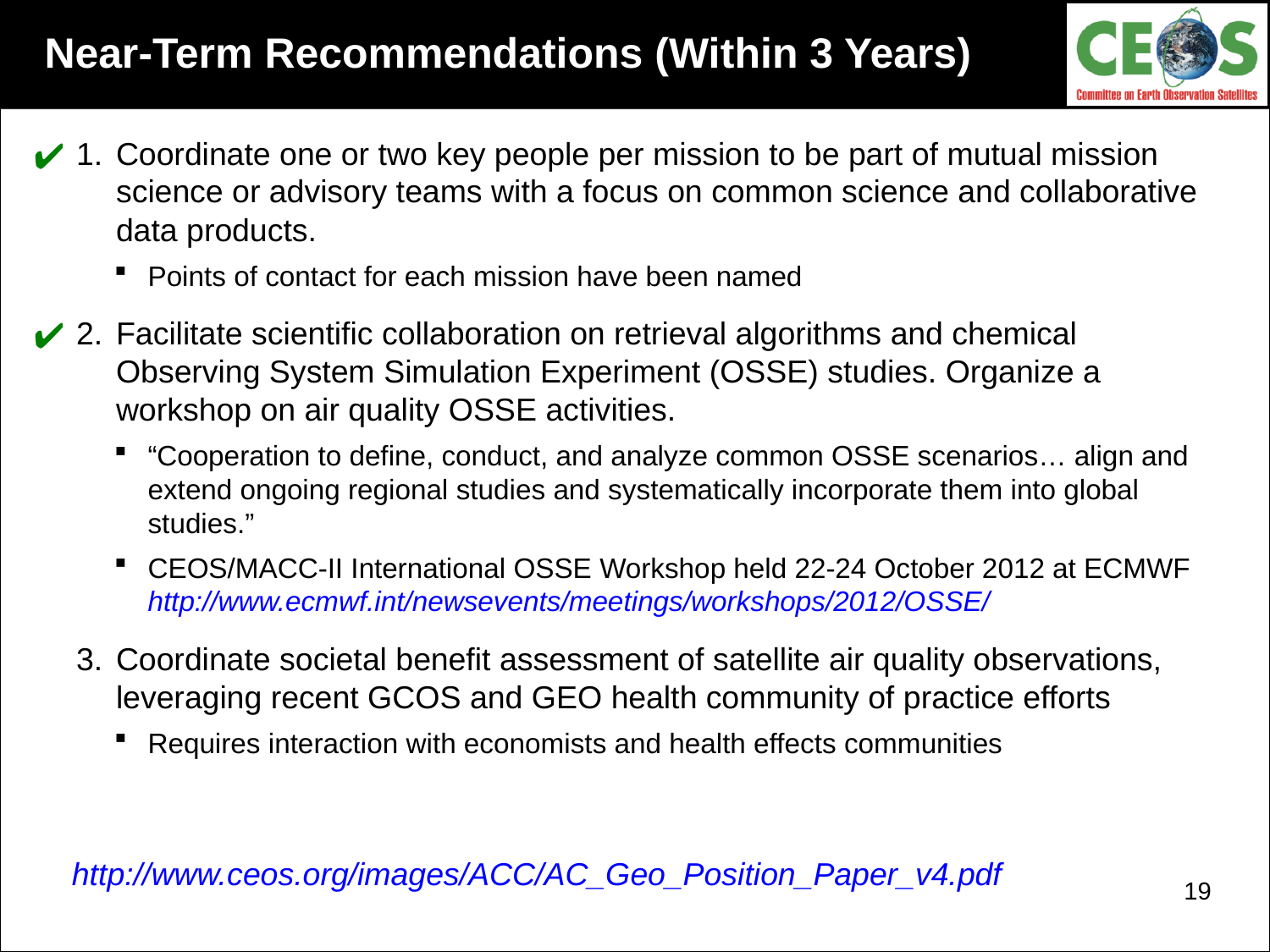

# Near-Term Recommendations (Within 3 Years)
✔
Coordinate one or two key people per mission to be part of mutual mission science or advisory teams with a focus on common science and collaborative data products.
Points of contact for each mission have been named
Facilitate scientific collaboration on retrieval algorithms and chemical Observing System Simulation Experiment (OSSE) studies. Organize a workshop on air quality OSSE activities.
“Cooperation to define, conduct, and analyze common OSSE scenarios… align and extend ongoing regional studies and systematically incorporate them into global studies.”
CEOS/MACC-II International OSSE Workshop held 22-24 October 2012 at ECMWF
http://www.ecmwf.int/newsevents/meetings/workshops/2012/OSSE/
Coordinate societal benefit assessment of satellite air quality observations, leveraging recent GCOS and GEO health community of practice efforts
Requires interaction with economists and health effects communities
✔
http://www.ceos.org/images/ACC/AC_Geo_Position_Paper_v4.pdf